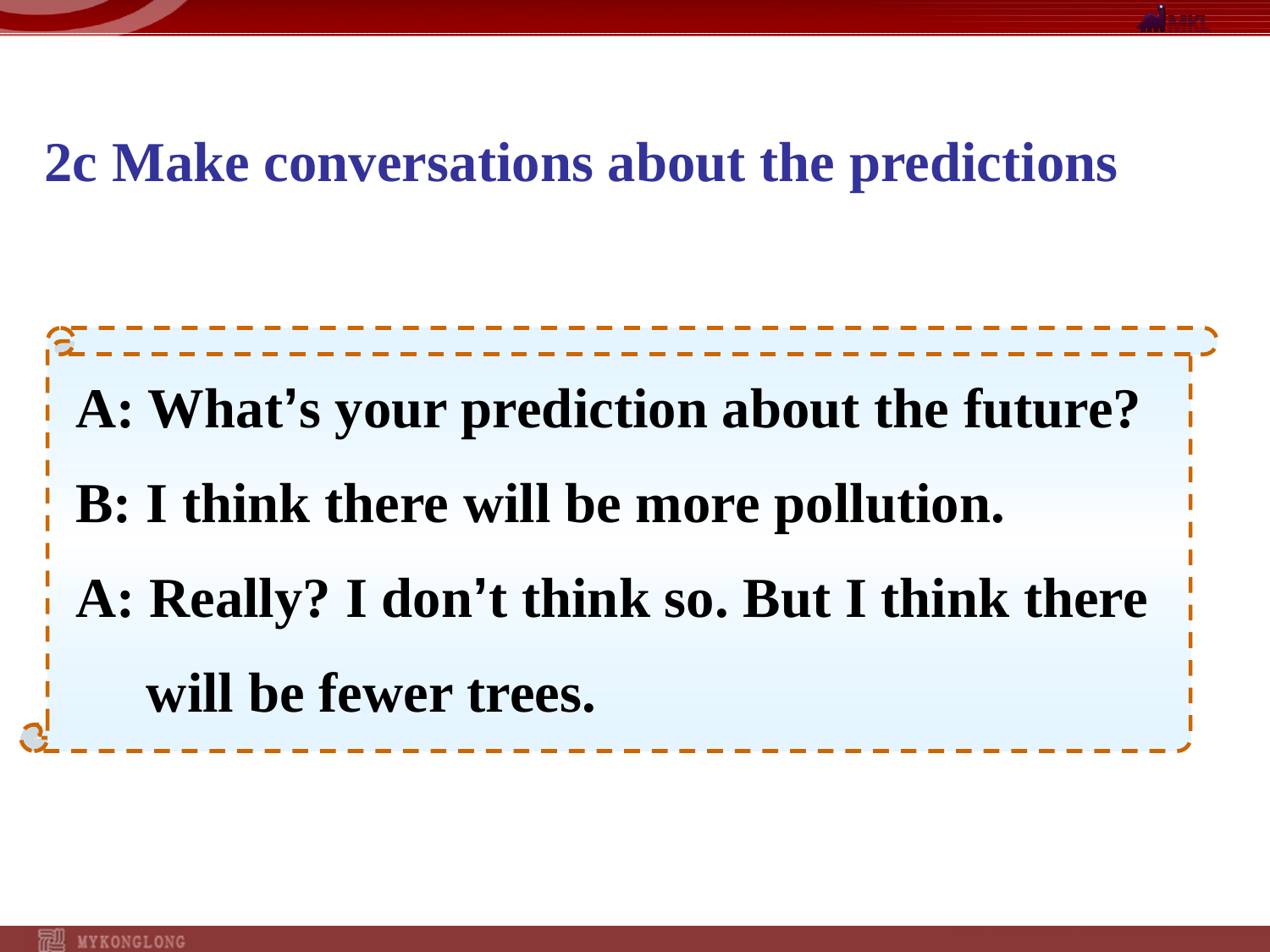

2c Make conversations about the predictions

A: What’s your prediction about the future?
B: I think there will be more pollution.
A: Really? I don’t think so. But I think there
     will be fewer trees.